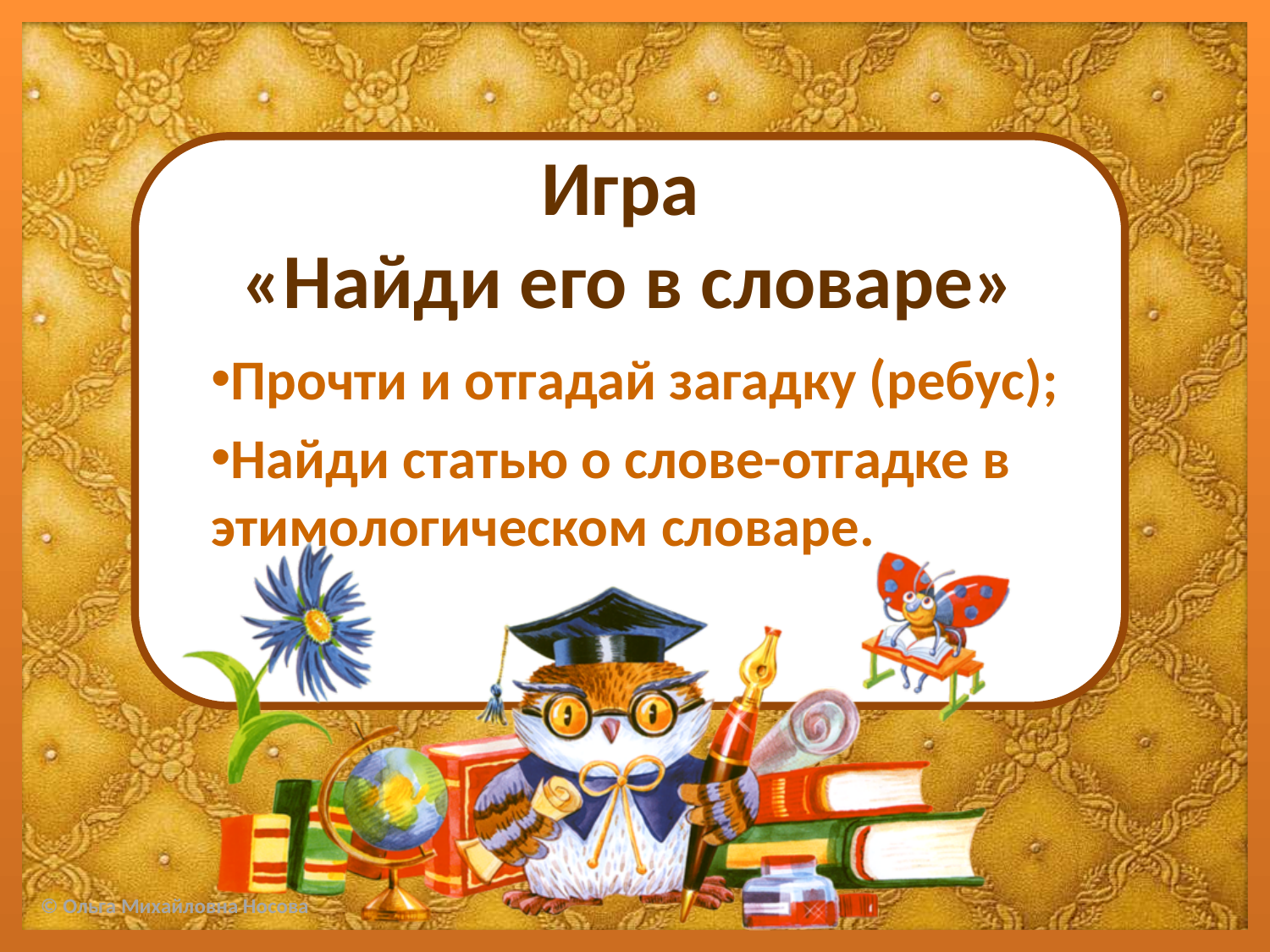

# Игра «Найди его в словаре»
Прочти и отгадай загадку (ребус);
Найди статью о слове-отгадке в этимологическом словаре.